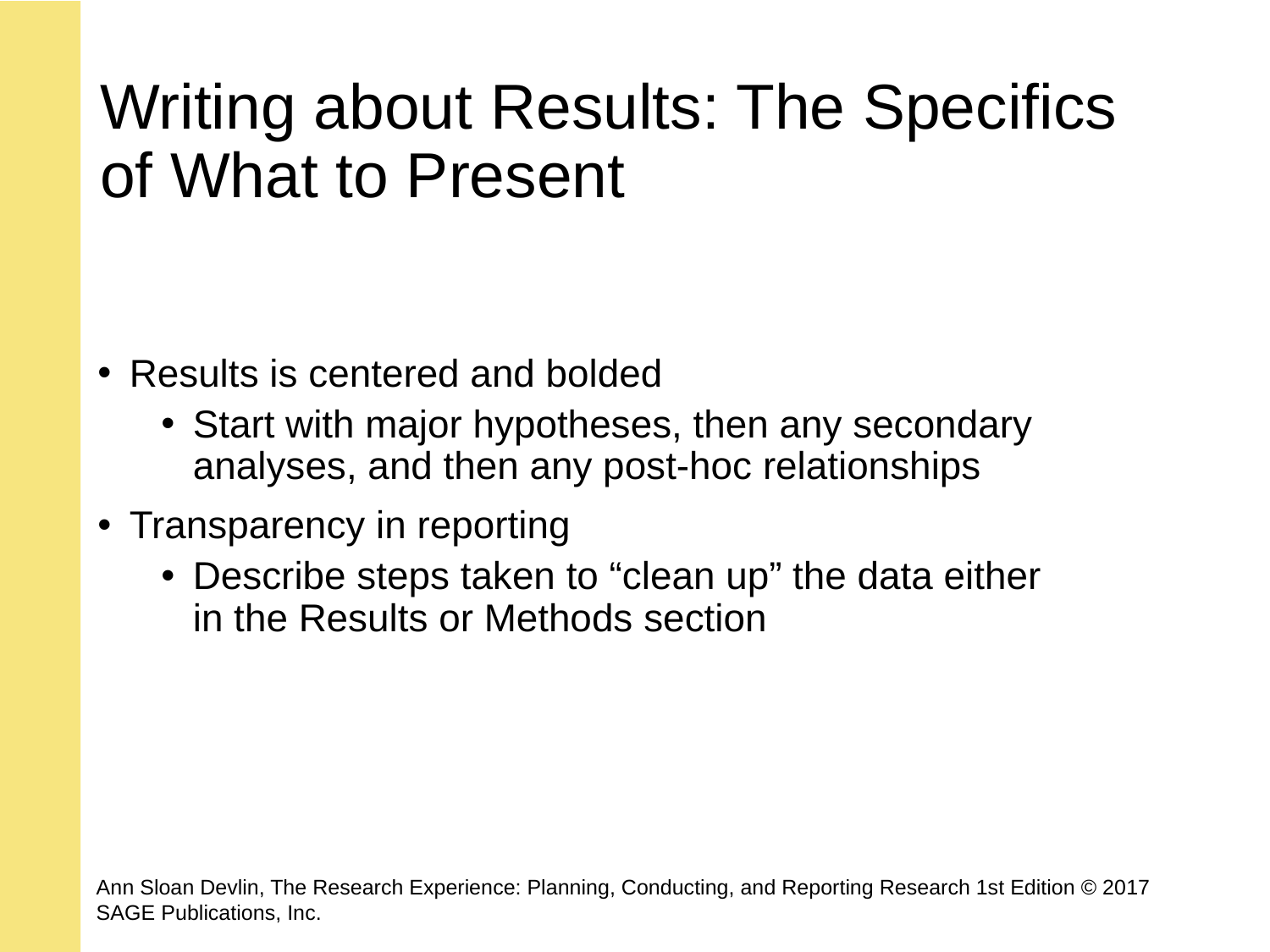

# Writing about Results: The Specifics of What to Present
Results is centered and bolded
Start with major hypotheses, then any secondary analyses, and then any post-hoc relationships
Transparency in reporting
Describe steps taken to “clean up” the data either in the Results or Methods section